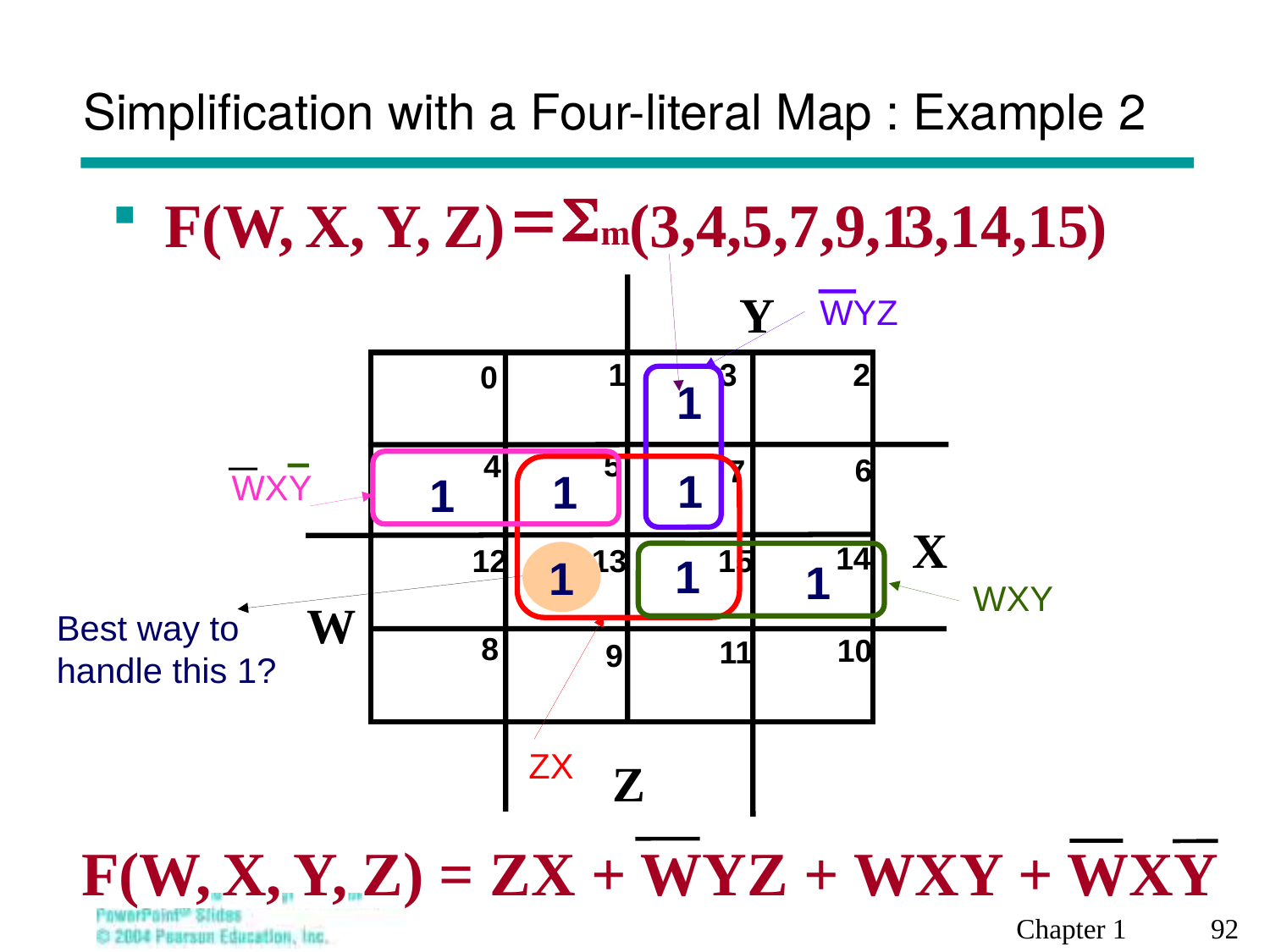

# Simplification with a Four-literal Map : Example 2
=
Σ
F(W,
X,
Y,
Z)

(3,4,5,7,9,1
3,14,15
)
m

Y
WYZ

2
1
3

0

1
5
4
6

7

1

1
WXY
1

X
14

13
12
15
1
1

1
WXY

W
Best way to handle this 1?

8
10
11

9
ZX
Z

F(W,
X,
Y,
Z) = ZX + WYZ + WXY + WXY

Chapter 1            92